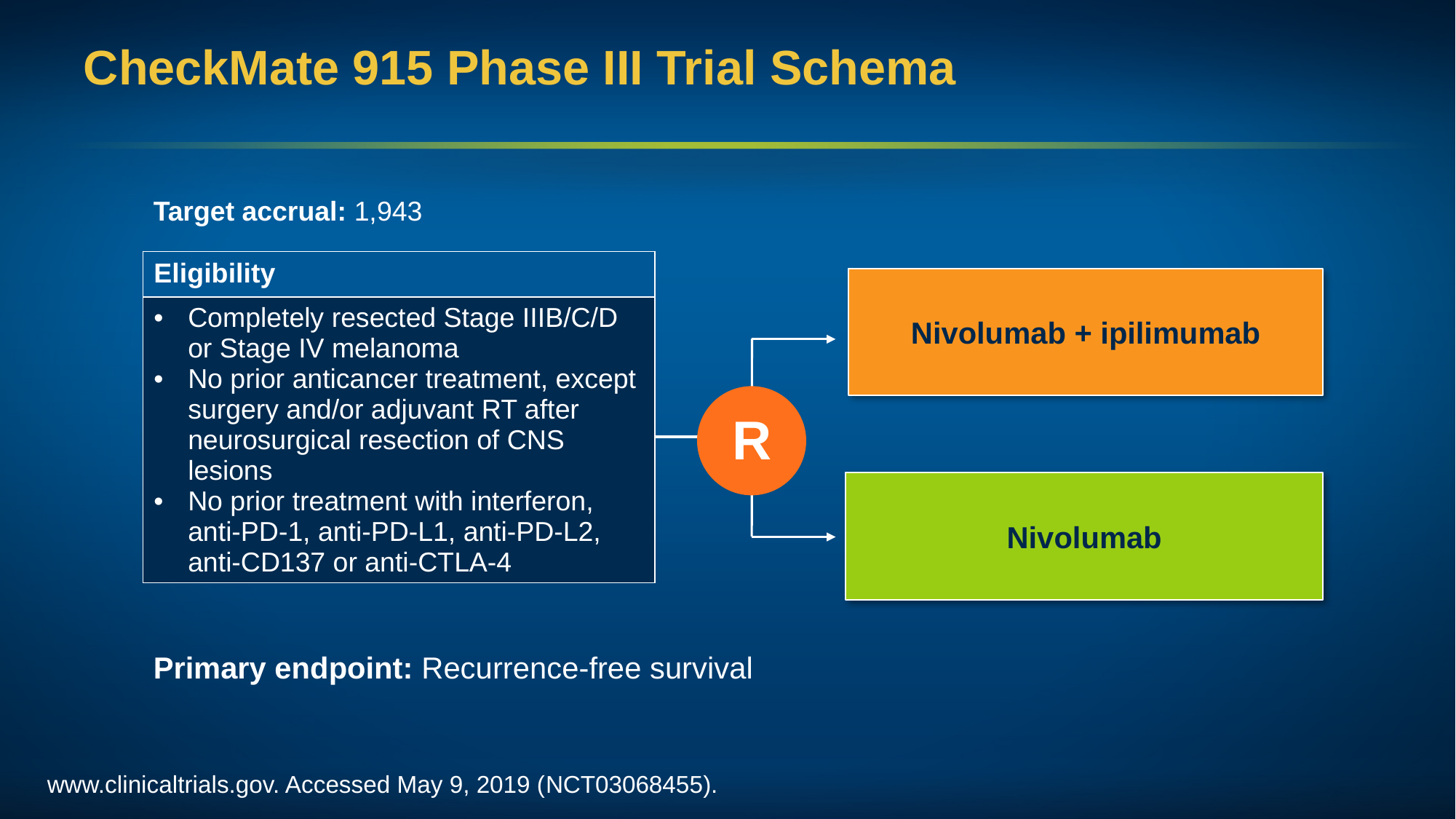

# CheckMate 915 Phase III Trial Schema
Target accrual: 1,943
| Eligibility |
| --- |
| Completely resected Stage IIIB/C/D or Stage IV melanoma No prior anticancer treatment, except surgery and/or adjuvant RT after neurosurgical resection of CNS lesions No prior treatment with interferon, anti-PD-1, anti-PD-L1, anti-PD-L2, anti-CD137 or anti-CTLA-4 |
Nivolumab + ipilimumab

R
Nivolumab
Primary endpoint: Recurrence-free survival
www.clinicaltrials.gov. Accessed May 9, 2019 (NCT03068455).